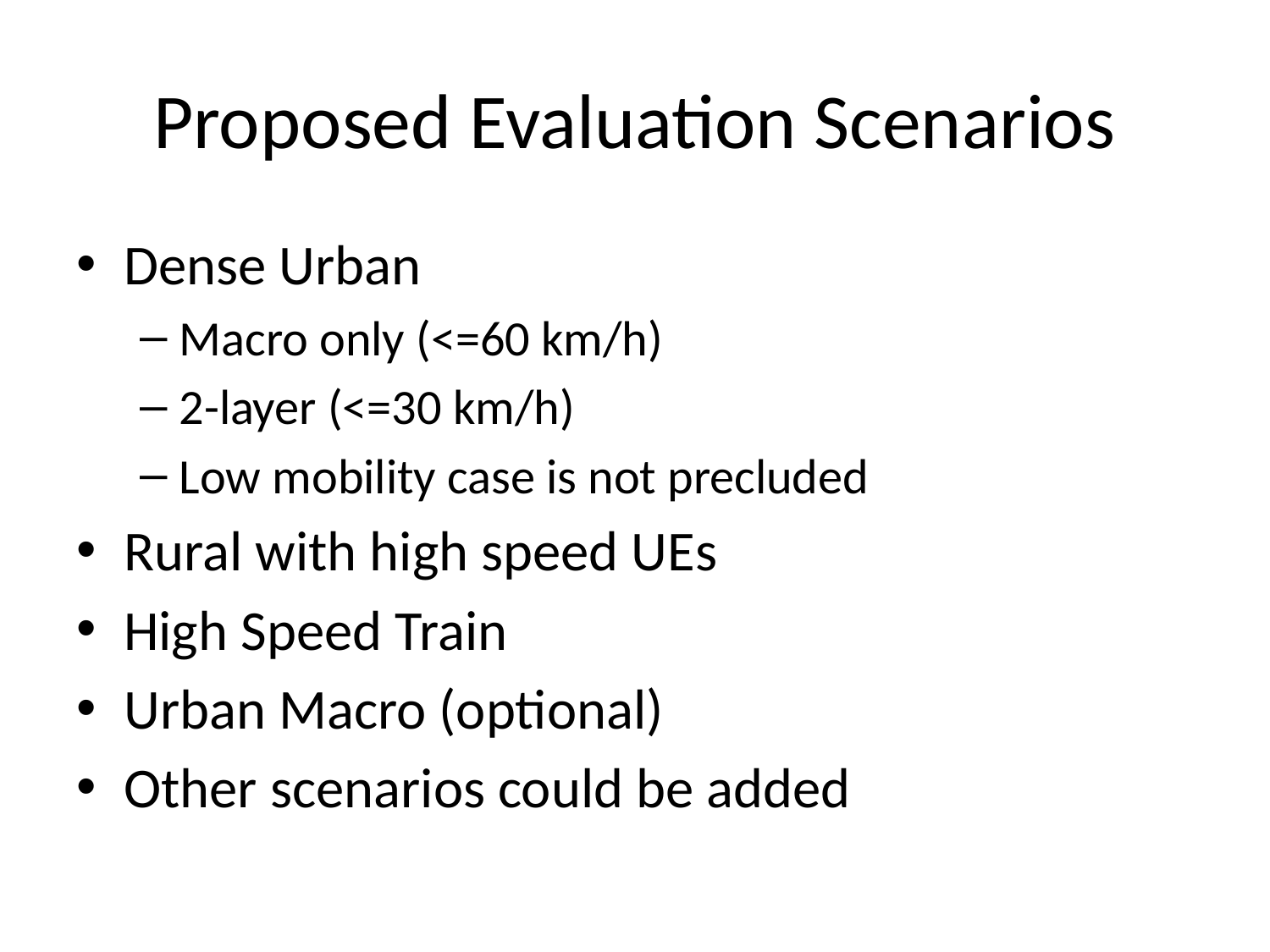

# Proposed Evaluation Scenarios
Dense Urban
Macro only (<=60 km/h)
2-layer (<=30 km/h)
Low mobility case is not precluded
Rural with high speed UEs
High Speed Train
Urban Macro (optional)
Other scenarios could be added